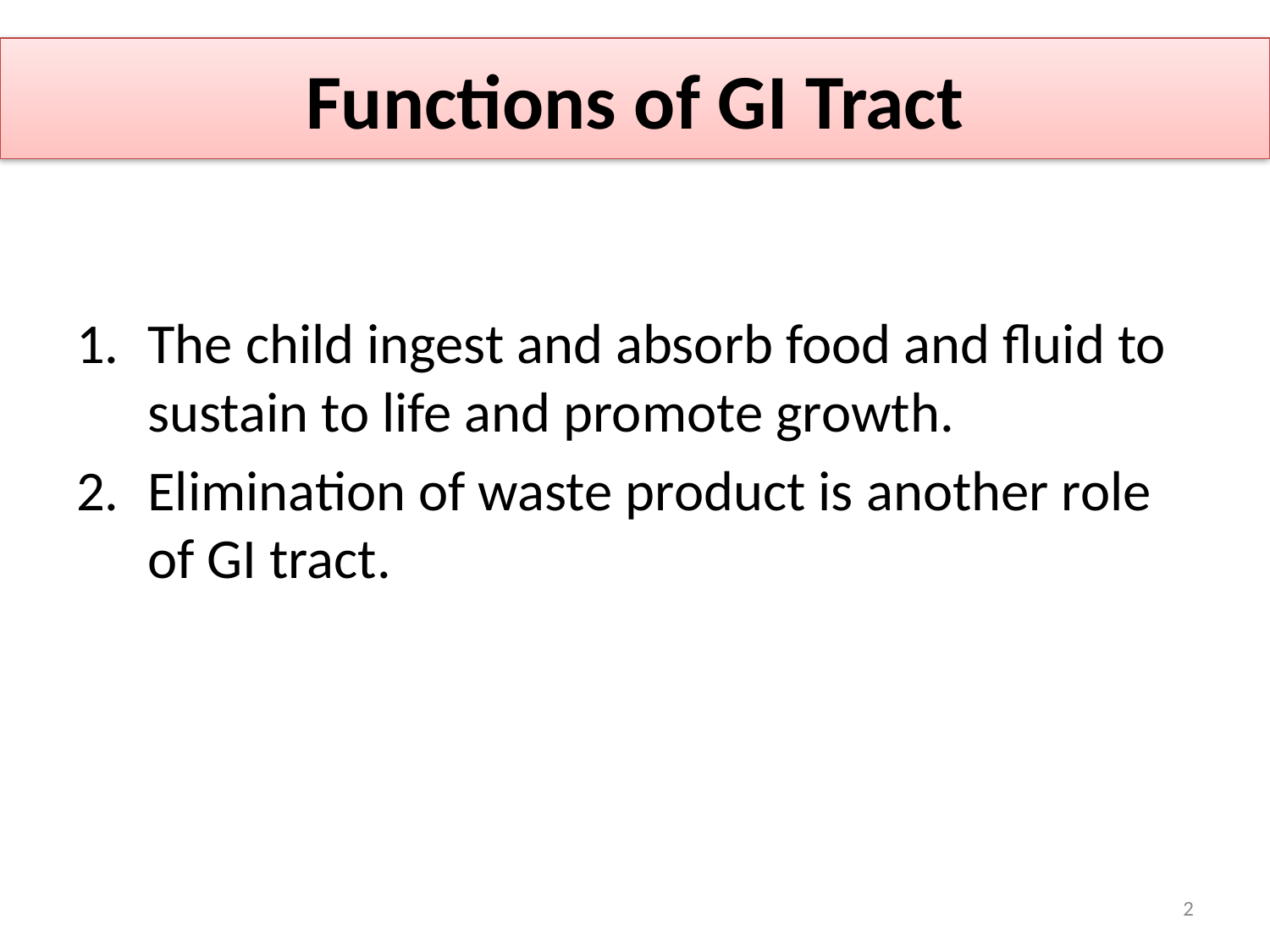

# Functions of GI Tract

The child ingest and absorb food and fluid to sustain to life and promote growth.
Elimination of waste product is another role of GI tract.
2